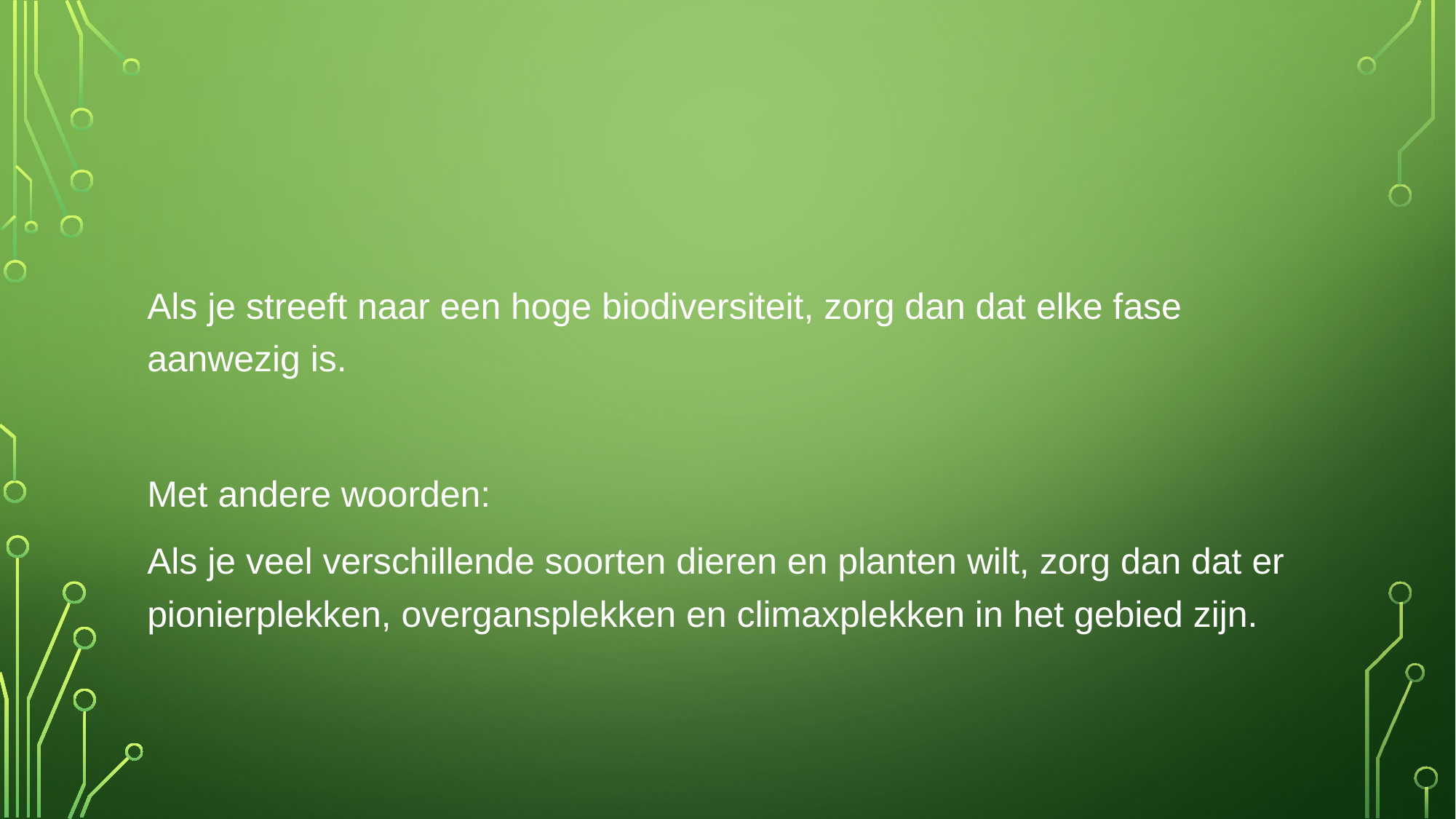

Als je streeft naar een hoge biodiversiteit, zorg dan dat elke fase aanwezig is.

Met andere woorden:
Als je veel verschillende soorten dieren en planten wilt, zorg dan dat er pionierplekken, overgansplekken en climaxplekken in het gebied zijn.